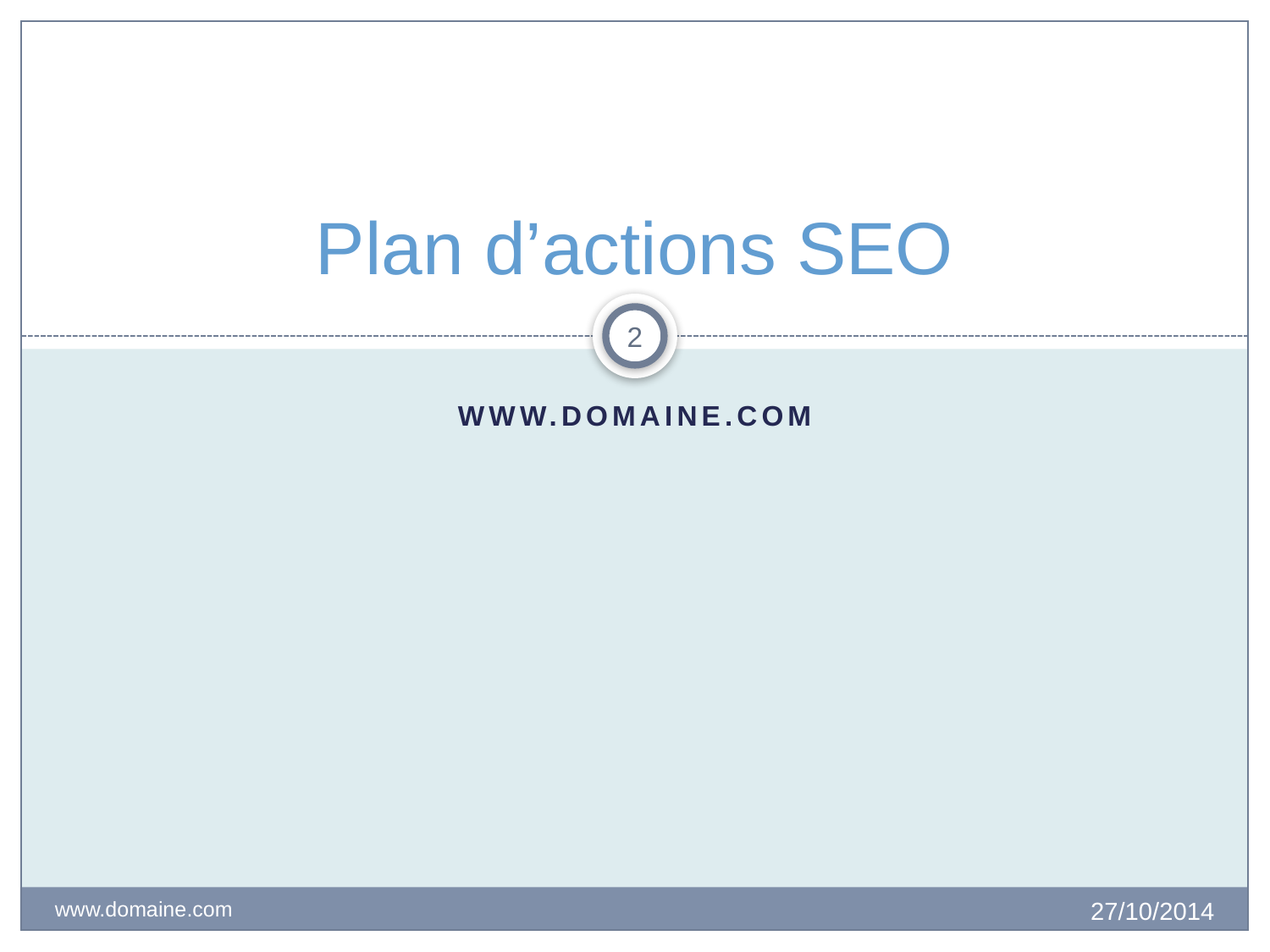

# Plan d’actions SEO
2
www.domaine.com
27/10/2014
www.domaine.com